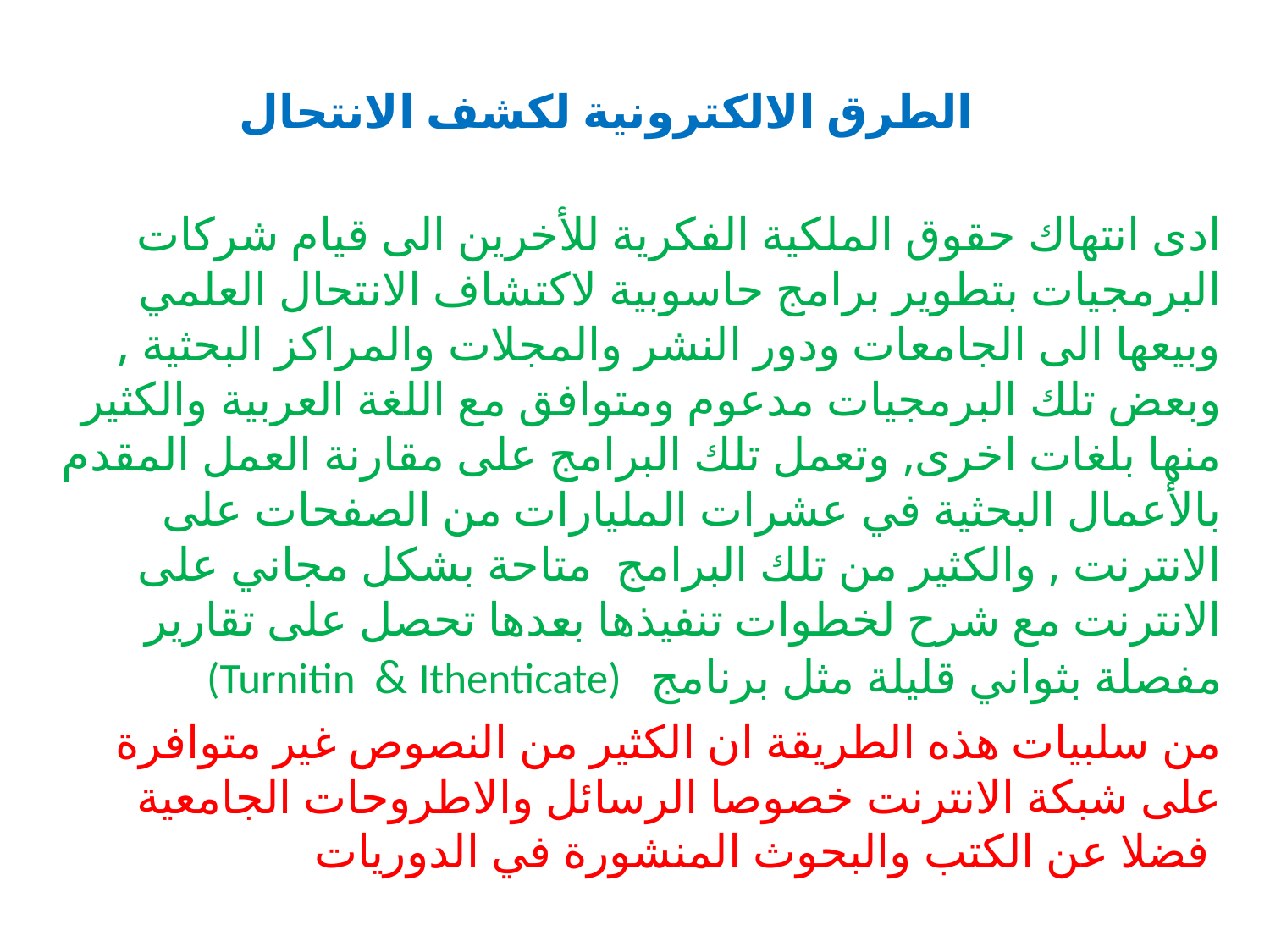

# الطرق الالكترونية لكشف الانتحال

ادى انتهاك حقوق الملكية الفكرية للأخرين الى قيام شركات البرمجيات بتطوير برامج حاسوبية لاكتشاف الانتحال العلمي وبيعها الى الجامعات ودور النشر والمجلات والمراكز البحثية , وبعض تلك البرمجيات مدعوم ومتوافق مع اللغة العربية والكثير منها بلغات اخرى, وتعمل تلك البرامج على مقارنة العمل المقدم بالأعمال البحثية في عشرات المليارات من الصفحات على الانترنت , والكثير من تلك البرامج  متاحة بشكل مجاني على الانترنت مع شرح لخطوات تنفيذها بعدها تحصل على تقارير (Turnitin  & Ithenticate)   مفصلة بثواني قليلة مثل برنامج
من سلبيات هذه الطريقة ان الكثير من النصوص غير متوافرة على شبكة الانترنت خصوصا الرسائل والاطروحات الجامعية فضلا عن الكتب والبحوث المنشورة في الدوريات